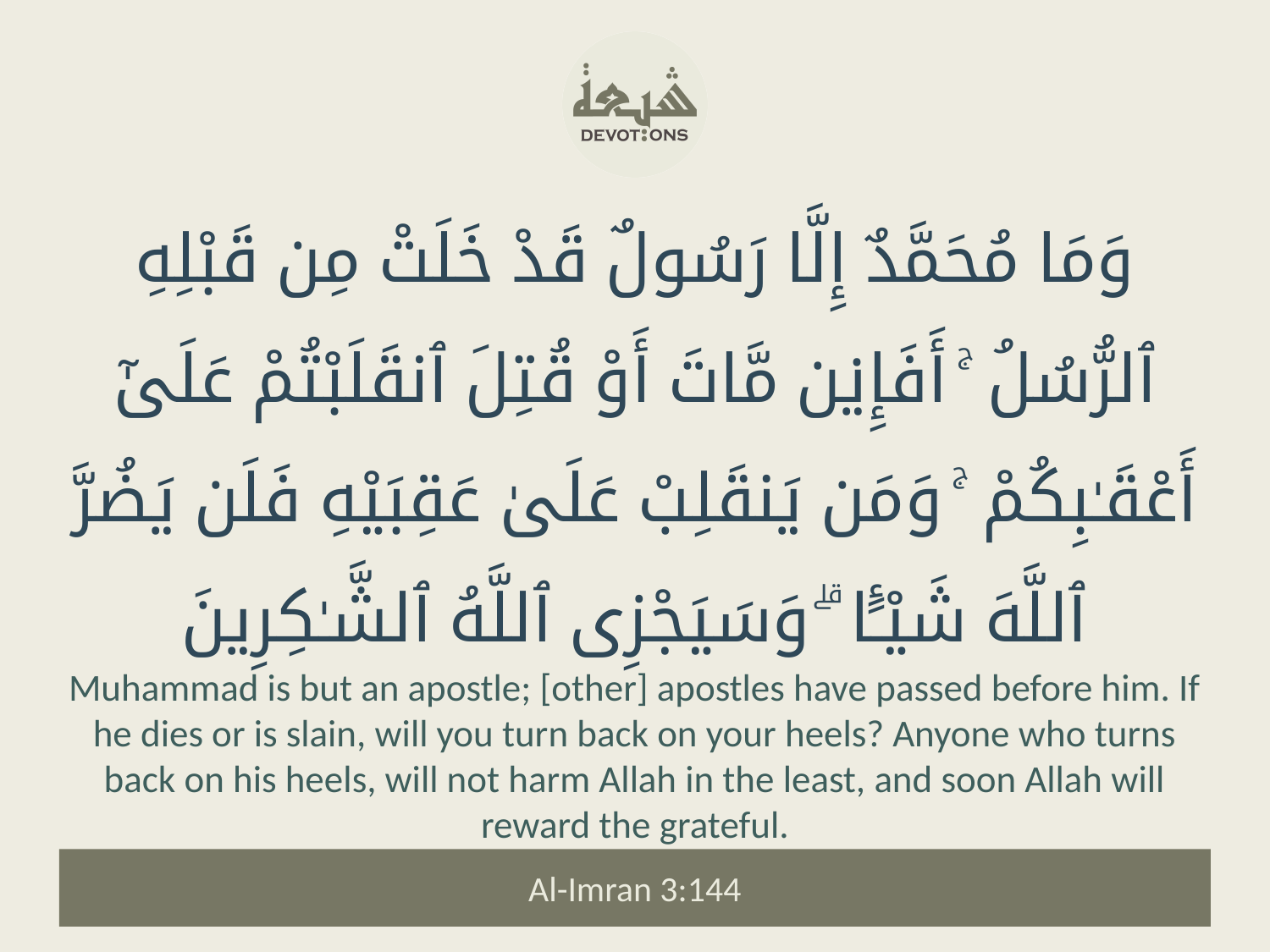

وَمَا مُحَمَّدٌ إِلَّا رَسُولٌ قَدْ خَلَتْ مِن قَبْلِهِ ٱلرُّسُلُ ۚ أَفَإِي۟ن مَّاتَ أَوْ قُتِلَ ٱنقَلَبْتُمْ عَلَىٰٓ أَعْقَـٰبِكُمْ ۚ وَمَن يَنقَلِبْ عَلَىٰ عَقِبَيْهِ فَلَن يَضُرَّ ٱللَّهَ شَيْـًٔا ۗ وَسَيَجْزِى ٱللَّهُ ٱلشَّـٰكِرِينَ
Muhammad is but an apostle; [other] apostles have passed before him. If he dies or is slain, will you turn back on your heels? Anyone who turns back on his heels, will not harm Allah in the least, and soon Allah will reward the grateful.
Al-Imran 3:144